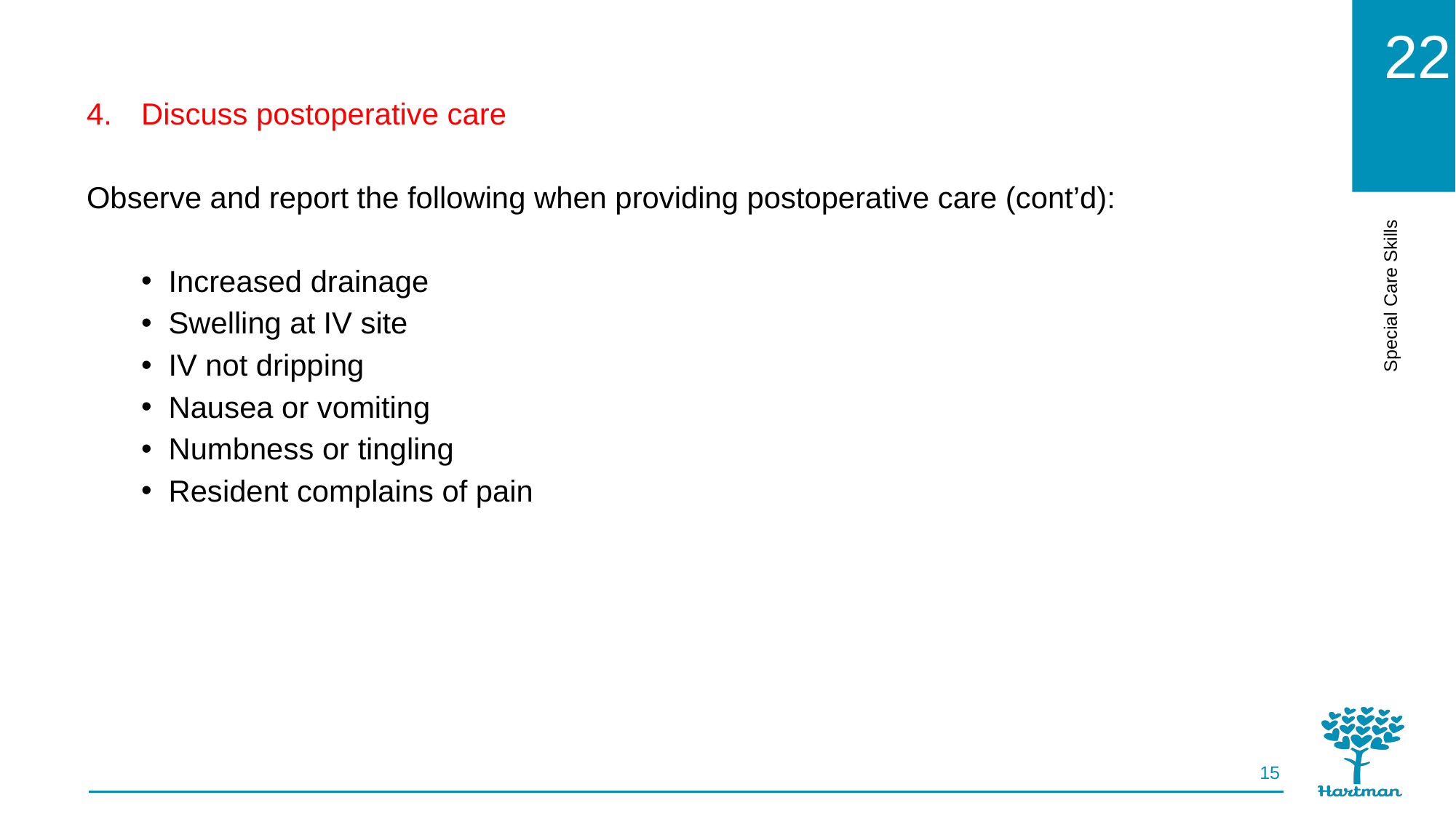

Discuss postoperative care

Observe and report the following when providing postoperative care (cont’d):

Increased drainage
Swelling at IV site
IV not dripping
Nausea or vomiting
Numbness or tingling
Resident complains of pain

15